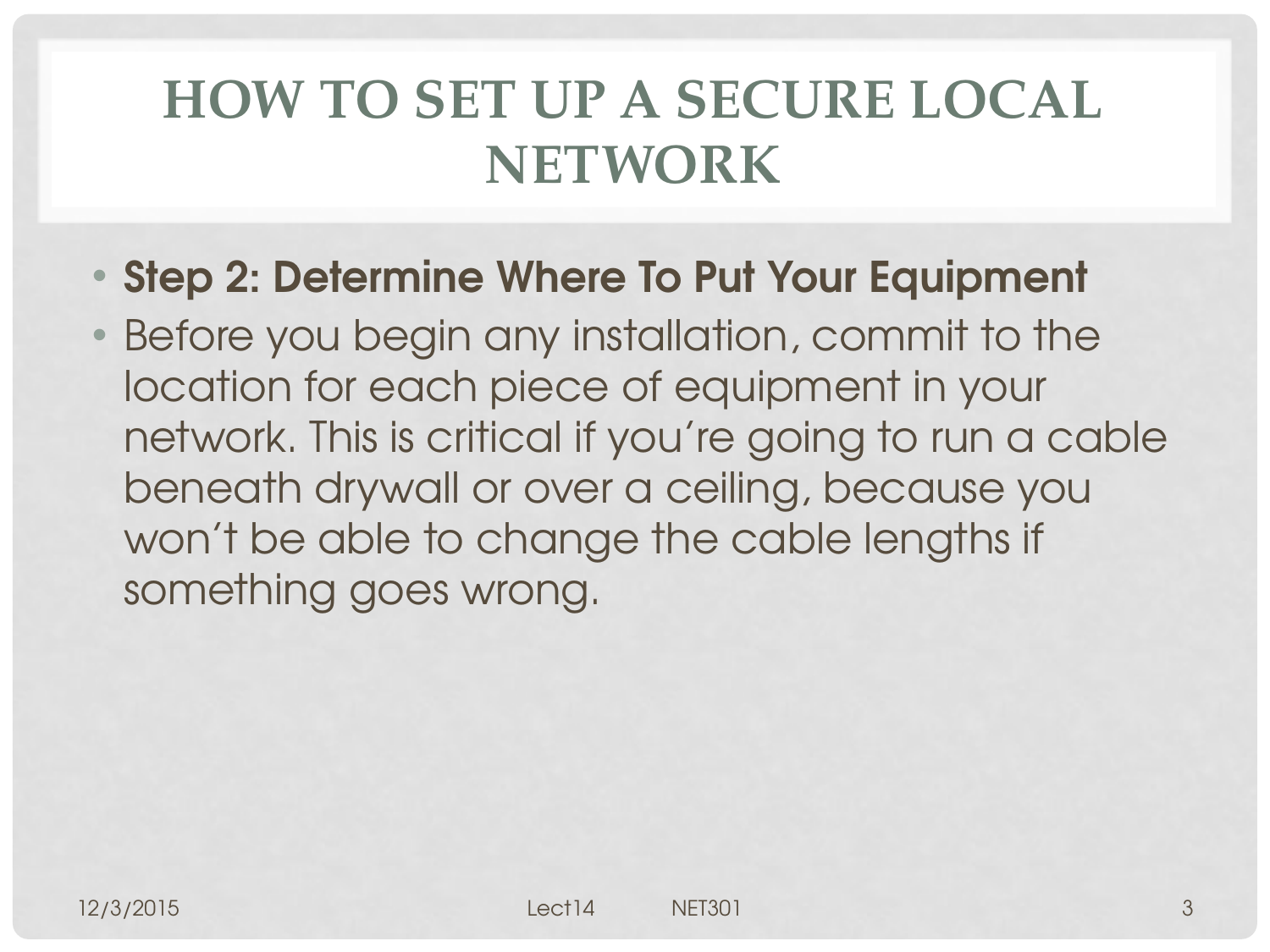

# How To Set Up A Secure Local Network
Step 2: Determine Where To Put Your Equipment
Before you begin any installation, commit to the location for each piece of equipment in your network. This is critical if you’re going to run a cable beneath drywall or over a ceiling, because you won’t be able to change the cable lengths if something goes wrong.
12/3/2015
Lect14             NET301
3